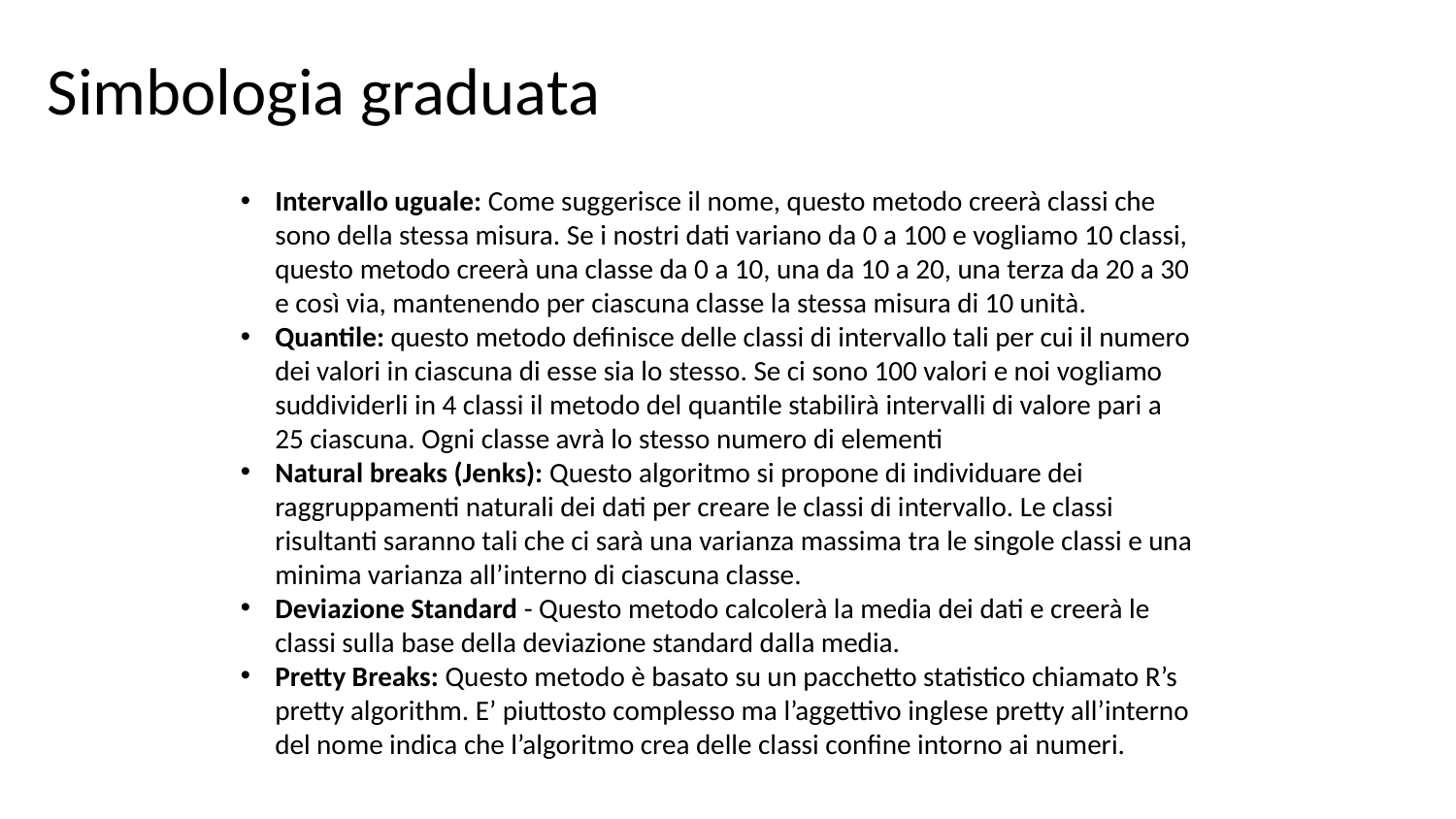

# Simbologia graduata
Intervallo uguale: Come suggerisce il nome, questo metodo creerà classi che sono della stessa misura. Se i nostri dati variano da 0 a 100 e vogliamo 10 classi, questo metodo creerà una classe da 0 a 10, una da 10 a 20, una terza da 20 a 30 e così via, mantenendo per ciascuna classe la stessa misura di 10 unità.
Quantile: questo metodo definisce delle classi di intervallo tali per cui il numero dei valori in ciascuna di esse sia lo stesso. Se ci sono 100 valori e noi vogliamo suddividerli in 4 classi il metodo del quantile stabilirà intervalli di valore pari a 25 ciascuna. Ogni classe avrà lo stesso numero di elementi
Natural breaks (Jenks): Questo algoritmo si propone di individuare dei raggruppamenti naturali dei dati per creare le classi di intervallo. Le classi risultanti saranno tali che ci sarà una varianza massima tra le singole classi e una minima varianza all’interno di ciascuna classe.
Deviazione Standard - Questo metodo calcolerà la media dei dati e creerà le classi sulla base della deviazione standard dalla media.
Pretty Breaks: Questo metodo è basato su un pacchetto statistico chiamato R’s pretty algorithm. E’ piuttosto complesso ma l’aggettivo inglese pretty all’interno del nome indica che l’algoritmo crea delle classi confine intorno ai numeri.